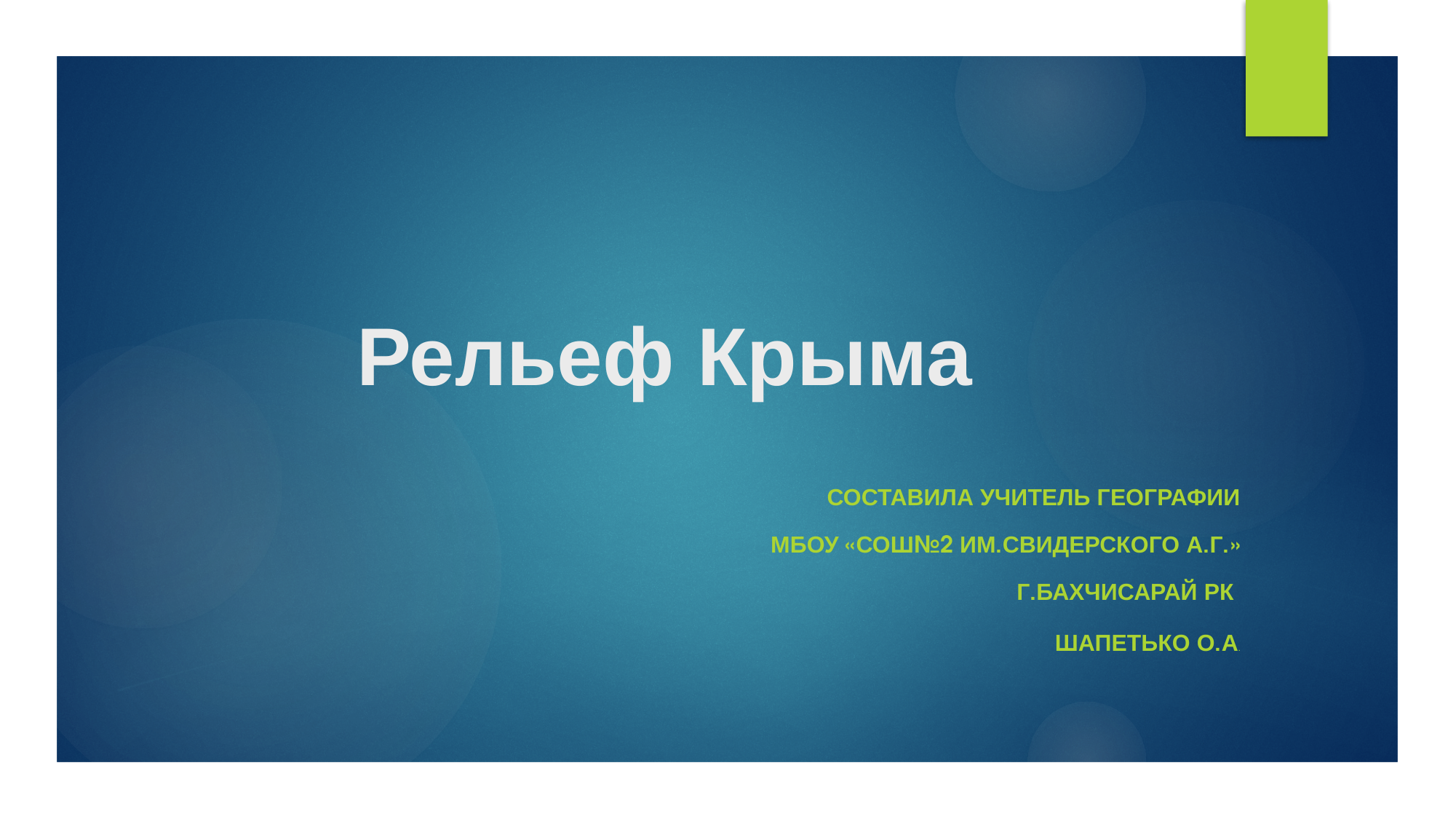

# Рельеф Крыма
Составила учитель географии
МБОУ «СОШ№2 им.Свидерского А.Г.»
г.Бахчисарай РК
Шапетько О.А.